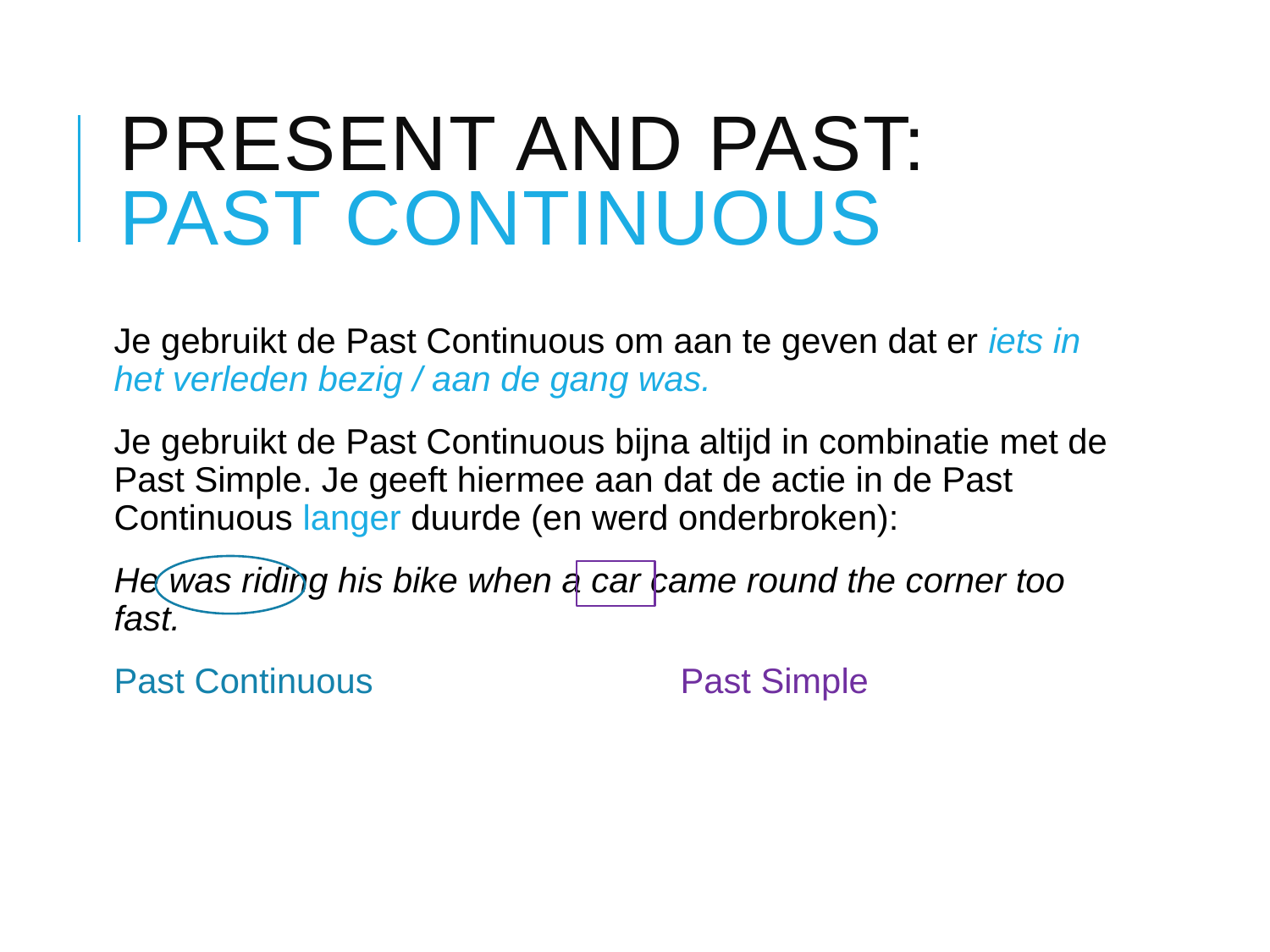

# PRESENT AND PAST: PAST CONTINUOUS
Je gebruikt de Past Continuous om aan te geven dat er iets in het verleden bezig / aan de gang was.
Je gebruikt de Past Continuous bijna altijd in combinatie met de Past Simple. Je geeft hiermee aan dat de actie in de Past Continuous langer duurde (en werd onderbroken):
He was riding his bike when a car came round the corner too fast.
Past Continuous		      Past Simple